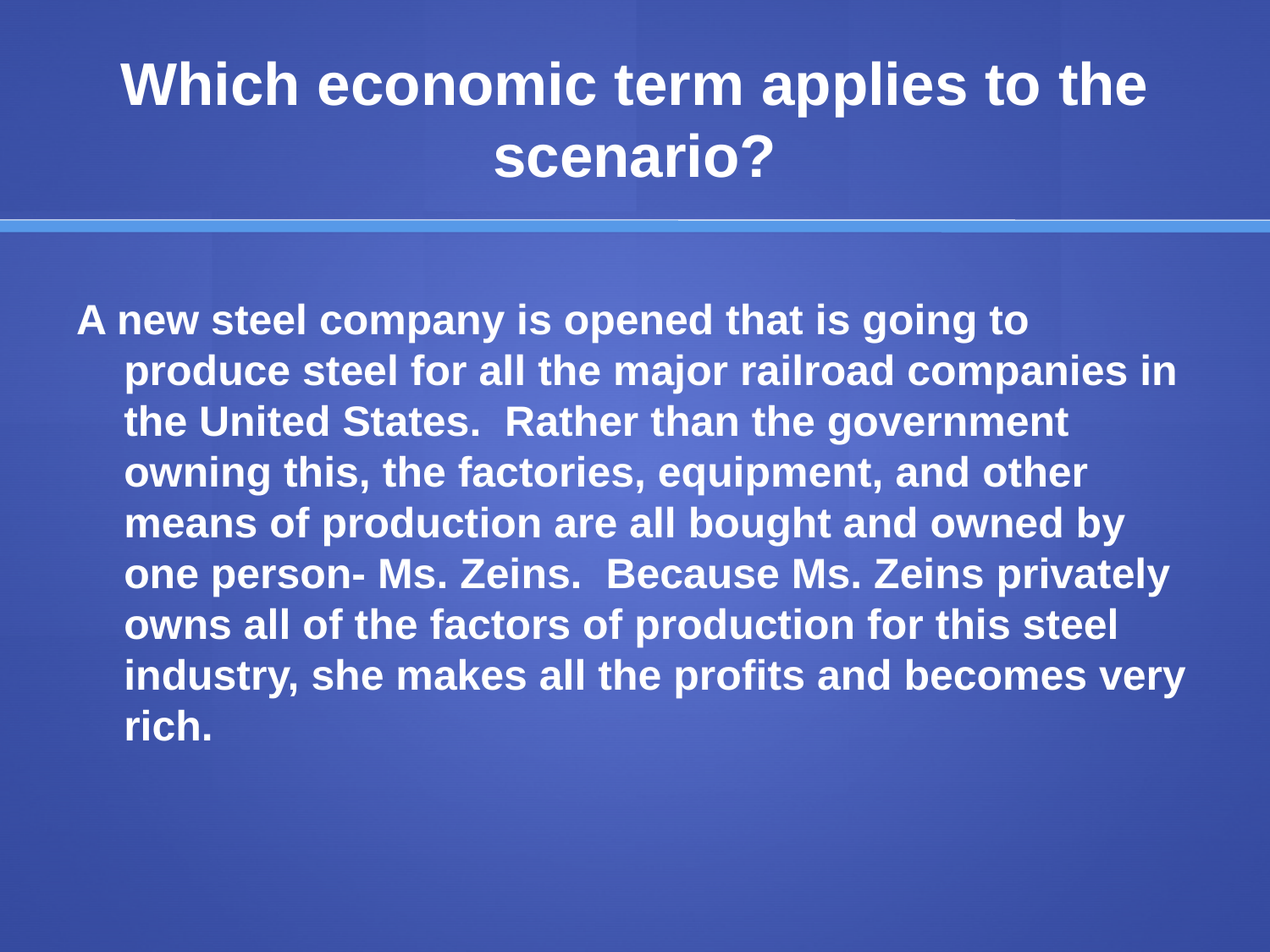

# Which economic term applies to the scenario?
A new steel company is opened that is going to produce steel for all the major railroad companies in the United States.  Rather than the government owning this, the factories, equipment, and other means of production are all bought and owned by one person- Ms. Zeins.  Because Ms. Zeins privately owns all of the factors of production for this steel industry, she makes all the profits and becomes very rich.